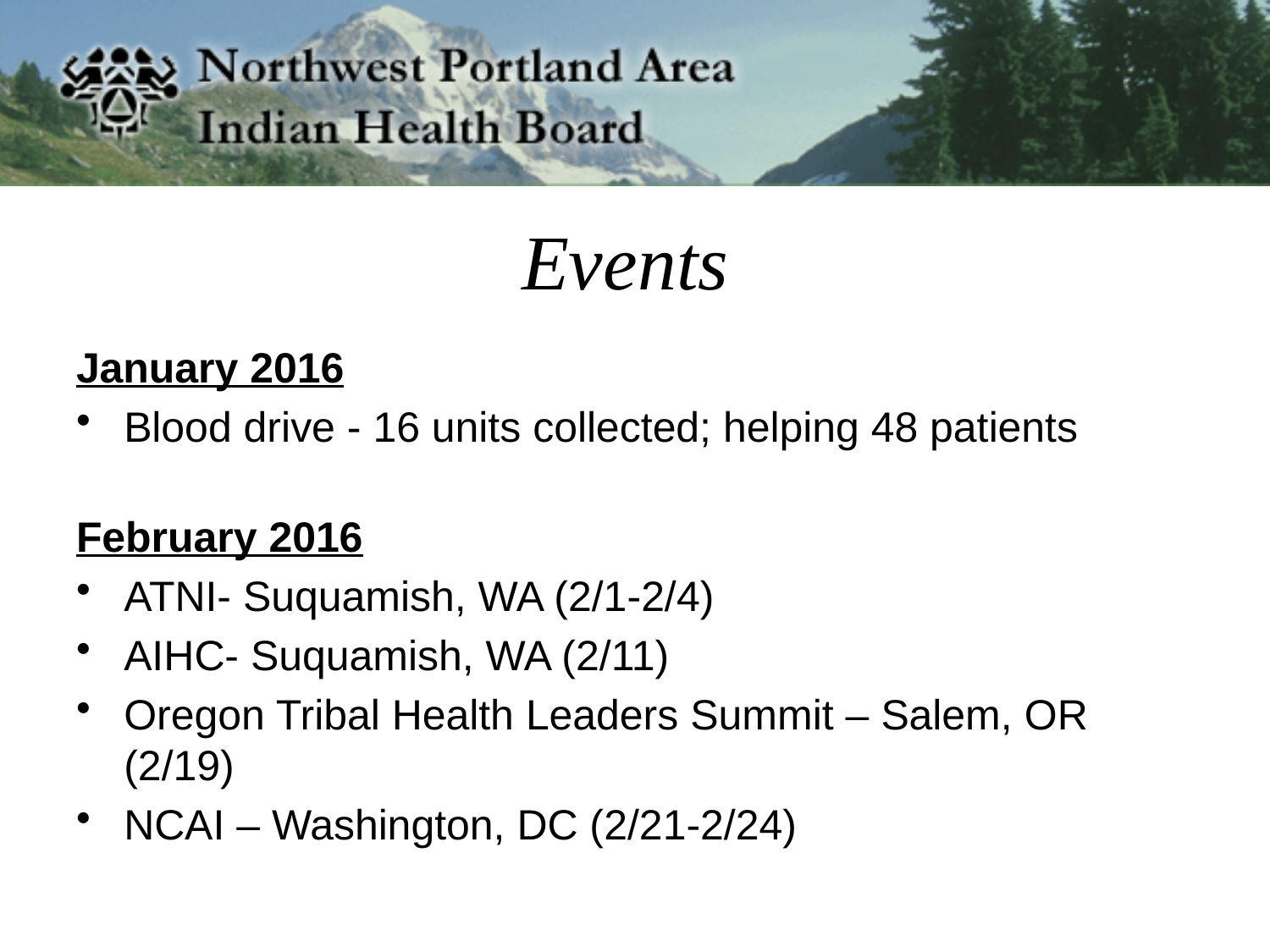

# Events
January 2016
Blood drive - 16 units collected; helping 48 patients
February 2016
ATNI- Suquamish, WA (2/1-2/4)
AIHC- Suquamish, WA (2/11)
Oregon Tribal Health Leaders Summit – Salem, OR (2/19)
NCAI – Washington, DC (2/21-2/24)